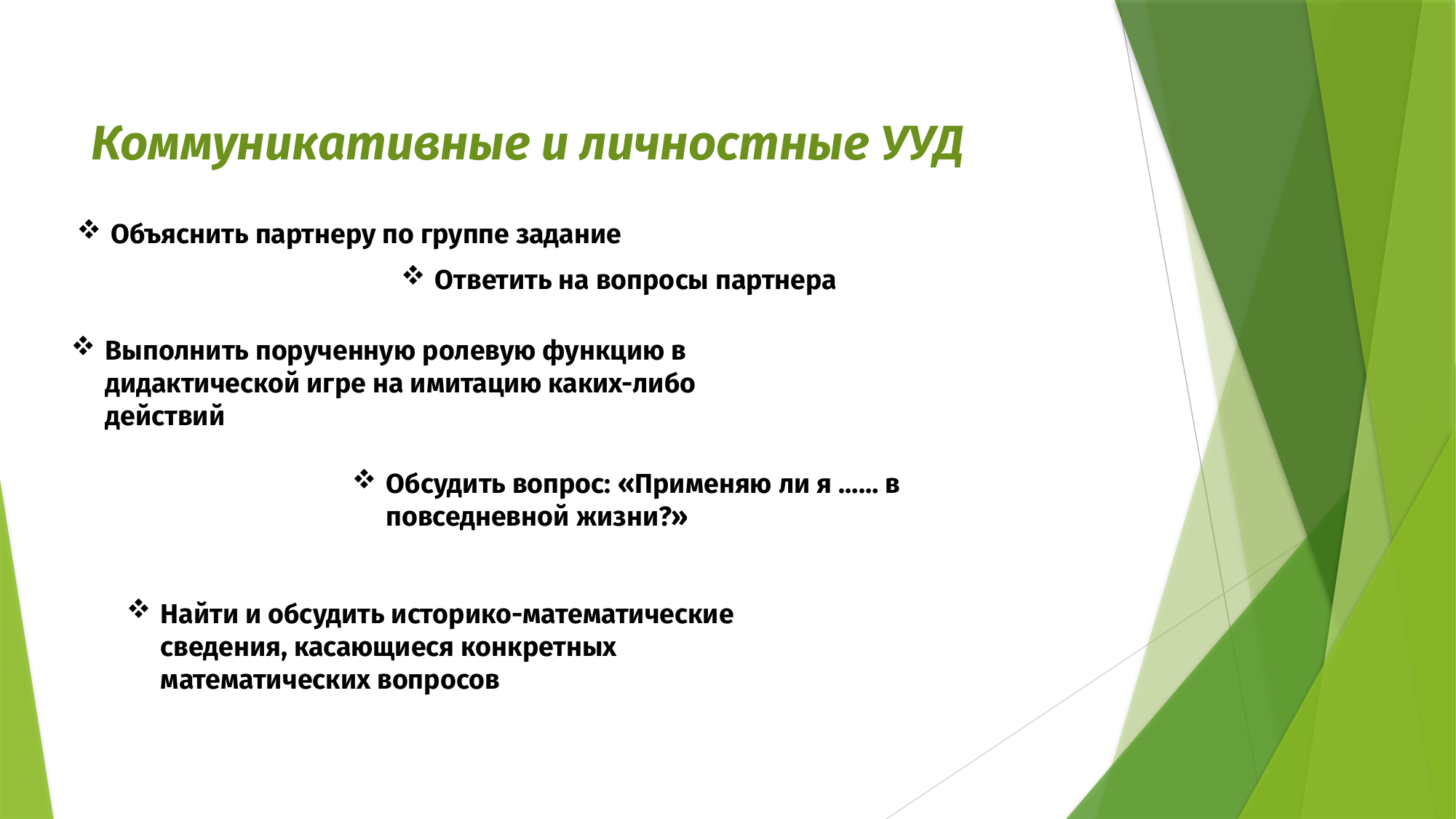

Коммуникативные и личностные УУД
Объяснить партнеру по группе задание
Ответить на вопросы партнера
Выполнить порученную ролевую функцию в дидактической игре на имитацию каких-либо действий
Обсудить вопрос: «Применяю ли я …… в повседневной жизни?»
Найти и обсудить историко-математические сведения, касающиеся конкретных математических вопросов